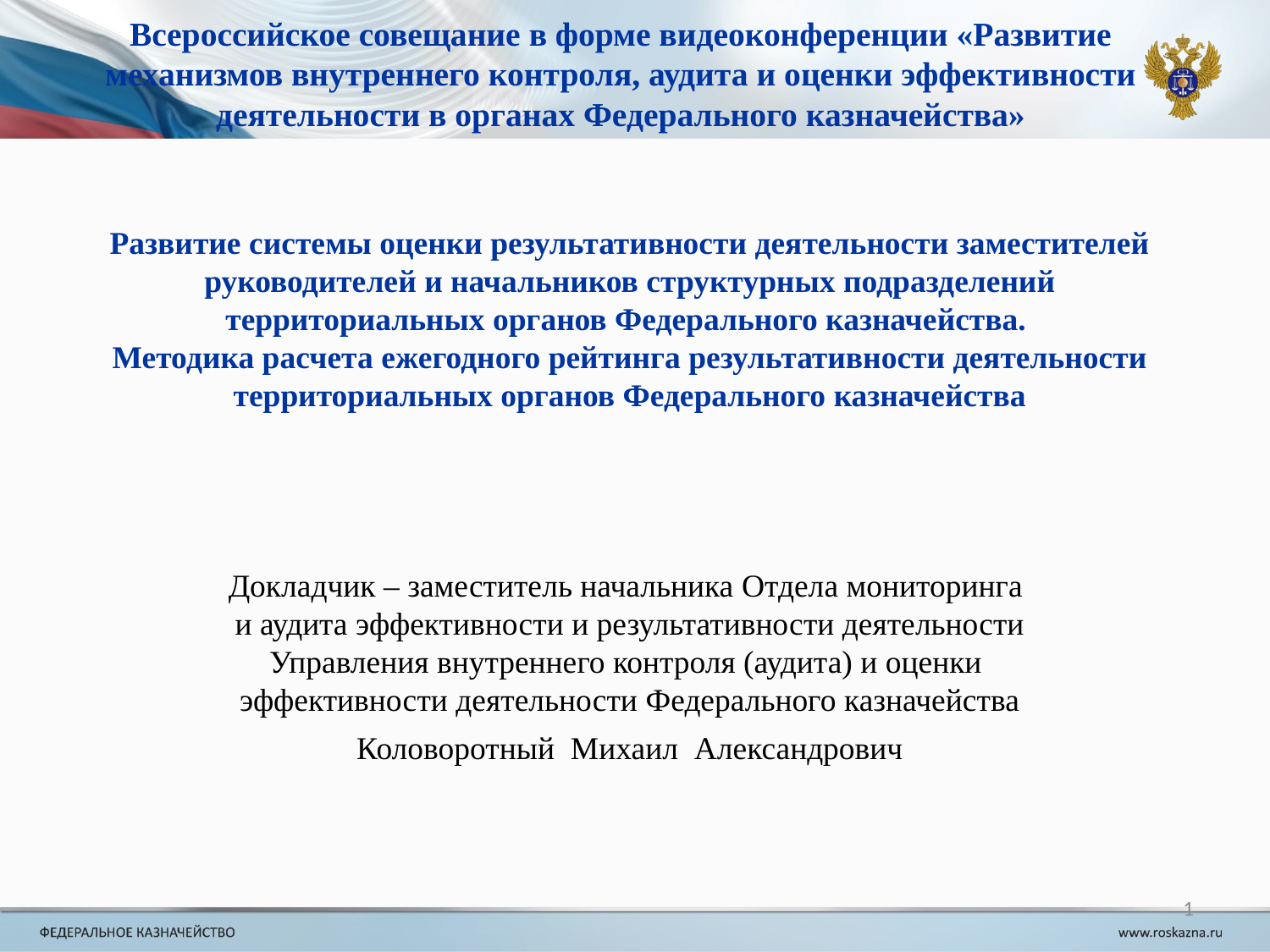

Всероссийское совещание в форме видеоконференции «Развитие механизмов внутреннего контроля, аудита и оценки эффективности деятельности в органах Федерального казначейства»
Развитие системы оценки результативности деятельности заместителей руководителей и начальников структурных подразделений территориальных органов Федерального казначейства.
Методика расчета ежегодного рейтинга результативности деятельности территориальных органов Федерального казначейства

Докладчик – заместитель начальника Отдела мониторинга
и аудита эффективности и результативности деятельности
Управления внутреннего контроля (аудита) и оценки
эффективности деятельности Федерального казначейства
Коловоротный  Михаил  Александрович

1